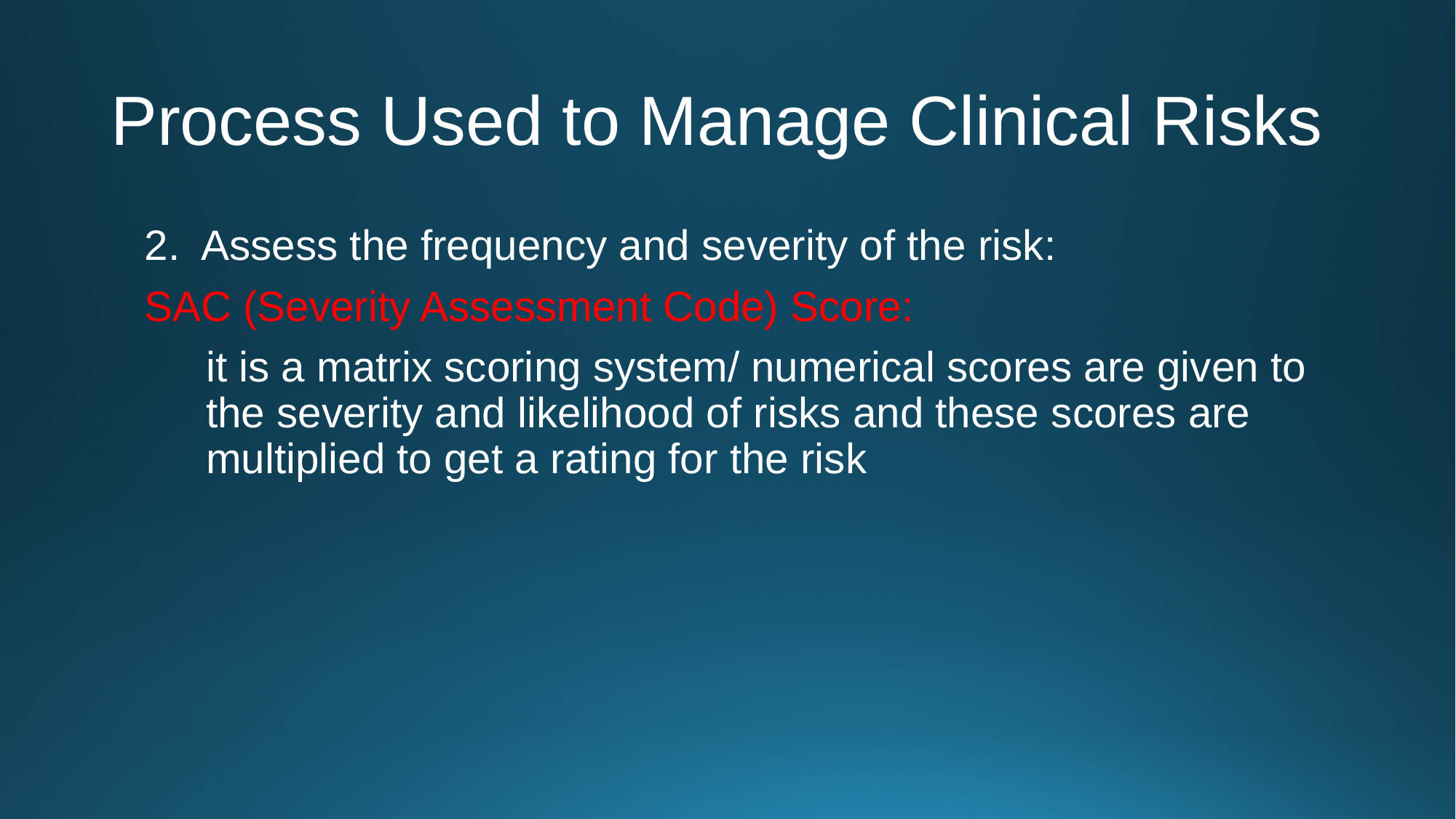

# Process Used to Manage Clinical Risks
2.  Assess the frequency and severity of the risk:
SAC (Severity Assessment Code) Score:
	it is a matrix scoring system/ numerical scores are given to the severity and likelihood of risks and these scores are multiplied to get a rating for the risk